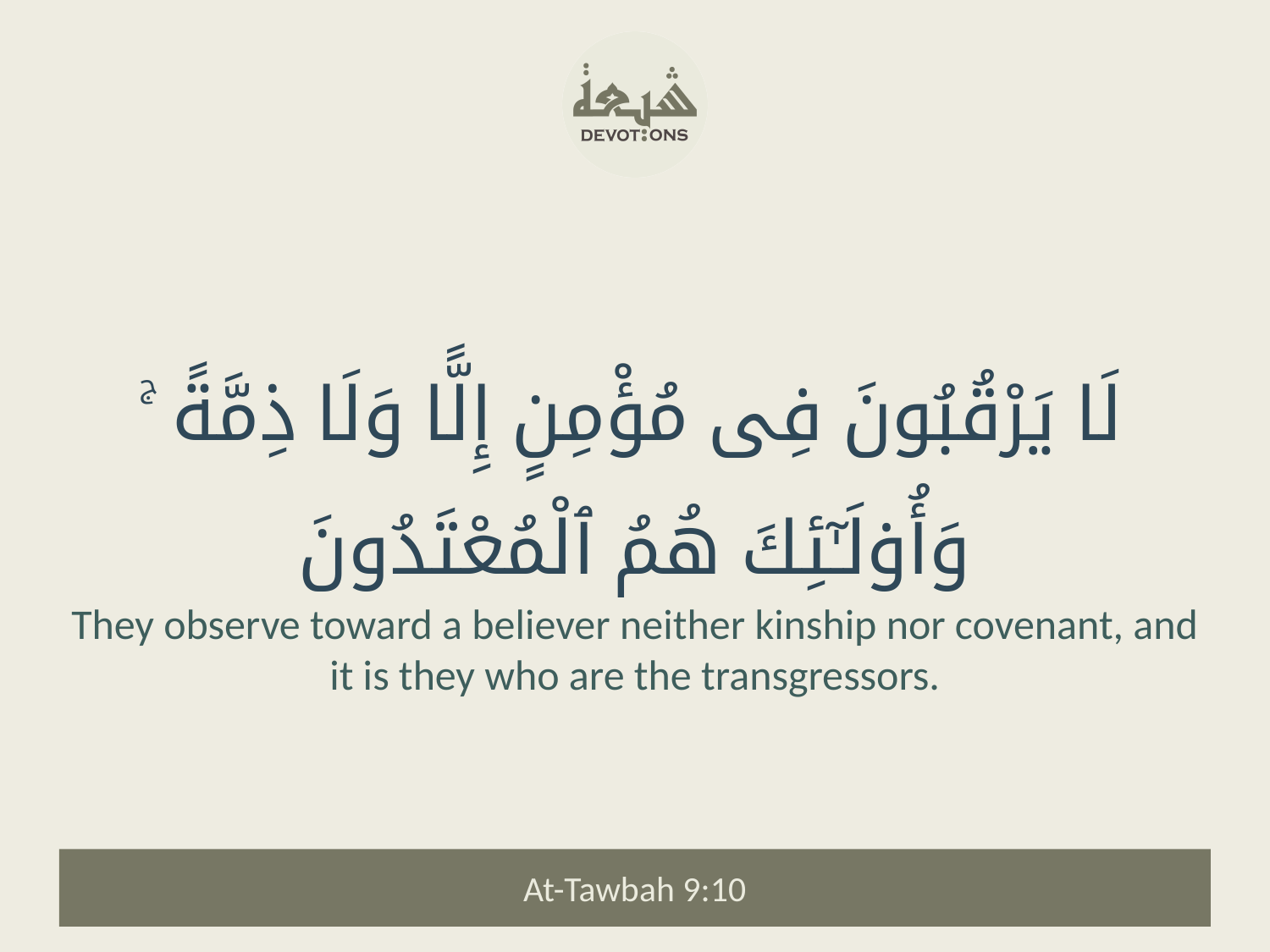

لَا يَرْقُبُونَ فِى مُؤْمِنٍ إِلًّا وَلَا ذِمَّةً ۚ وَأُو۟لَـٰٓئِكَ هُمُ ٱلْمُعْتَدُونَ
They observe toward a believer neither kinship nor covenant, and it is they who are the transgressors.
At-Tawbah 9:10